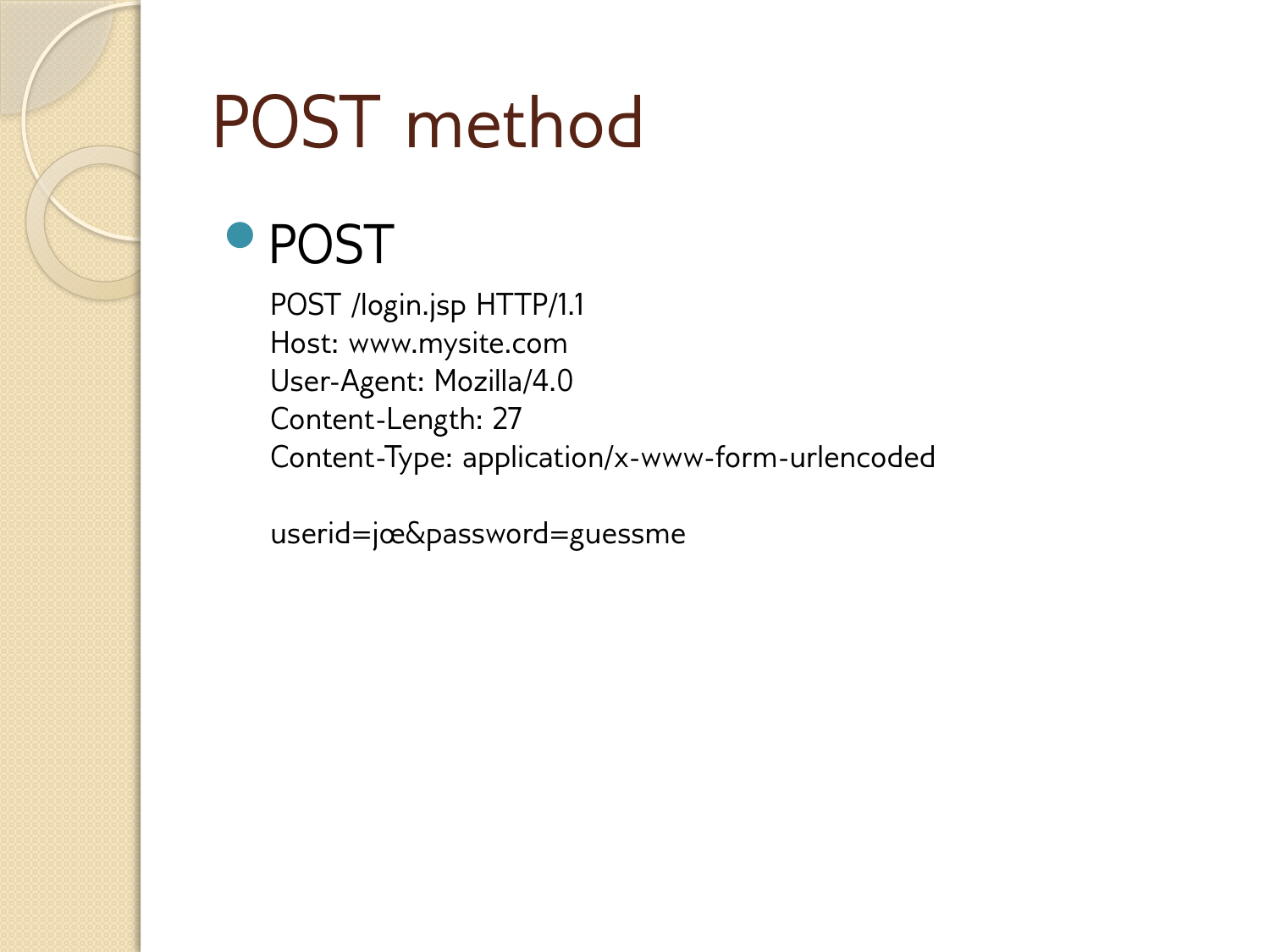

# POST method
POST
POST /login.jsp HTTP/1.1
Host: www.mysite.com
User-Agent: Mozilla/4.0
Content-Length: 27
Content-Type: application/x-www-form-urlencoded

userid=joe&password=guessme